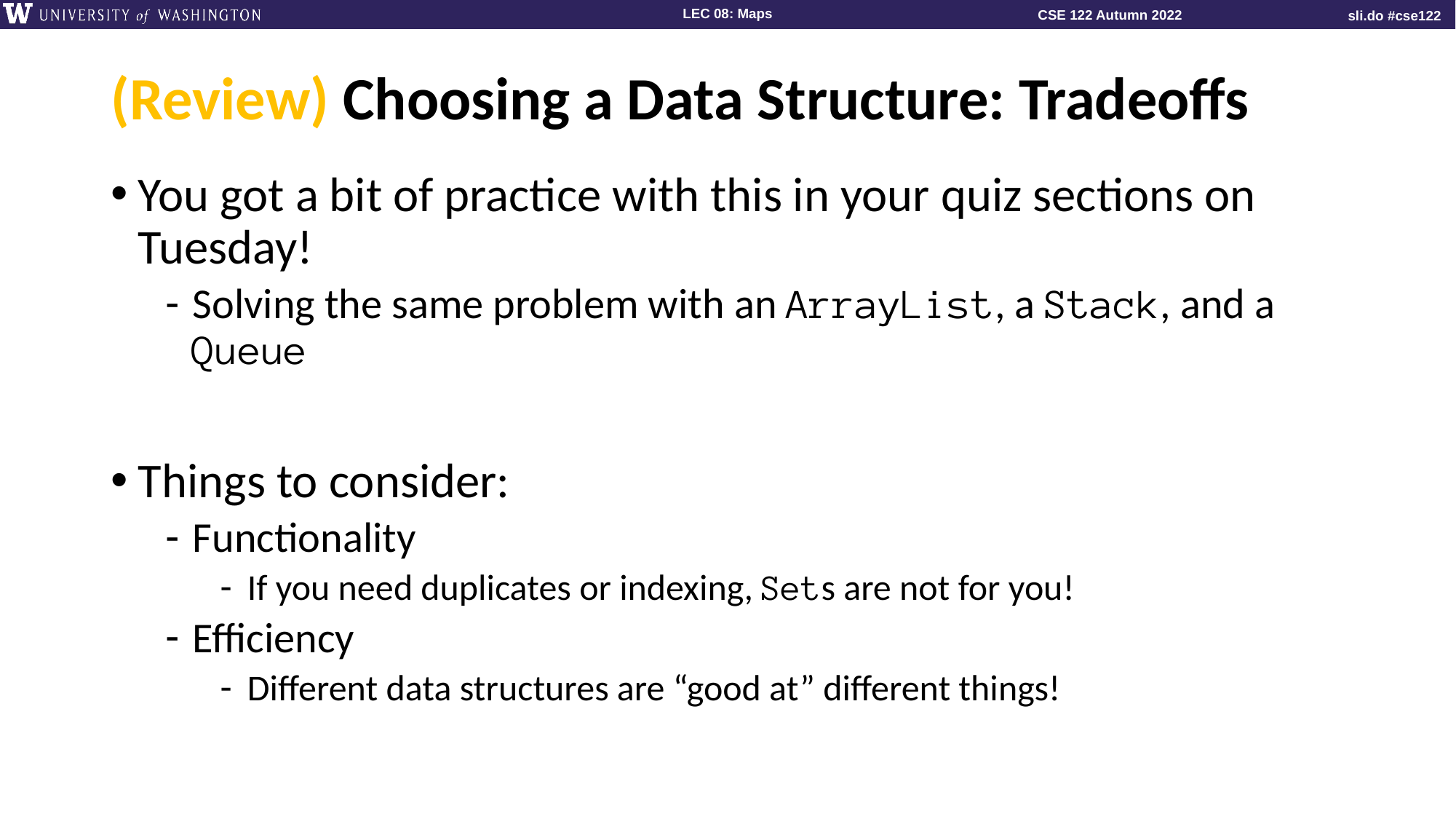

# (Review) Choosing a Data Structure: Tradeoffs
You got a bit of practice with this in your quiz sections on Tuesday!
Solving the same problem with an ArrayList, a Stack, and a Queue

Things to consider:
Functionality
If you need duplicates or indexing, Sets are not for you!
Efficiency
Different data structures are “good at” different things!